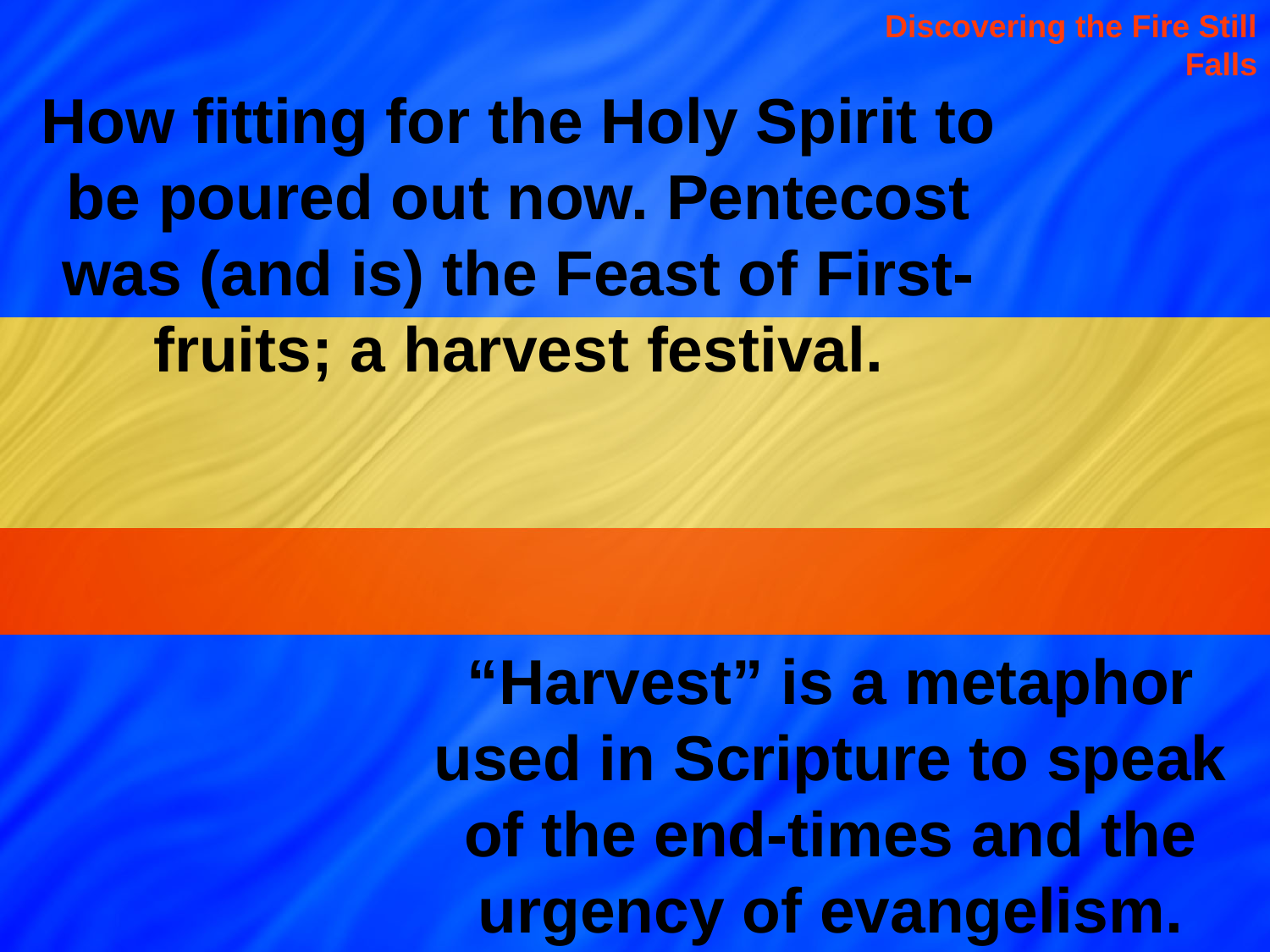

Discovering the Fire Still Falls
How fitting for the Holy Spirit to be poured out now. Pentecost was (and is) the Feast of First-fruits; a harvest festival.
“Harvest” is a metaphor used in Scripture to speak of the end-times and the urgency of evangelism.